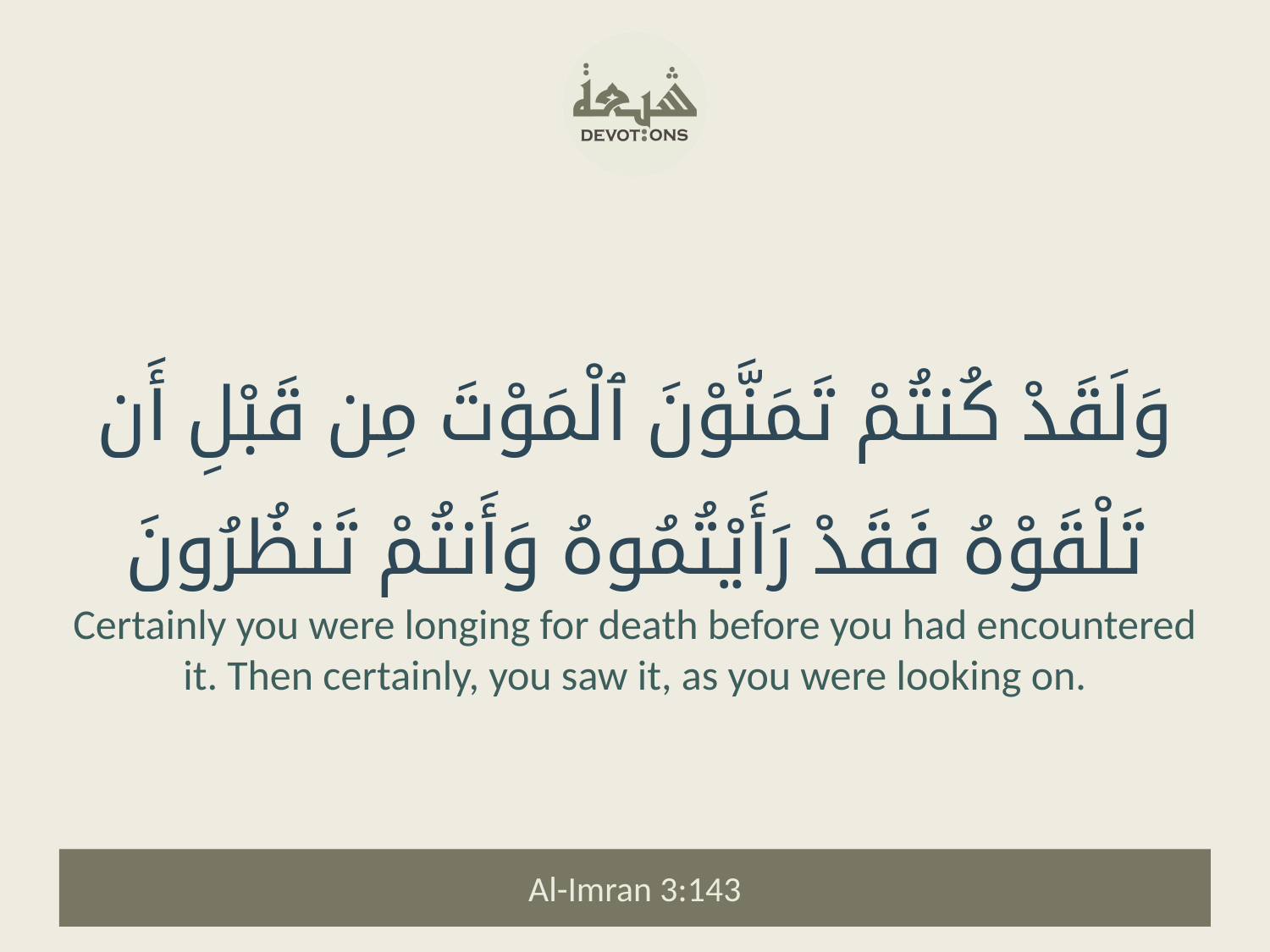

وَلَقَدْ كُنتُمْ تَمَنَّوْنَ ٱلْمَوْتَ مِن قَبْلِ أَن تَلْقَوْهُ فَقَدْ رَأَيْتُمُوهُ وَأَنتُمْ تَنظُرُونَ
Certainly you were longing for death before you had encountered it. Then certainly, you saw it, as you were looking on.
Al-Imran 3:143